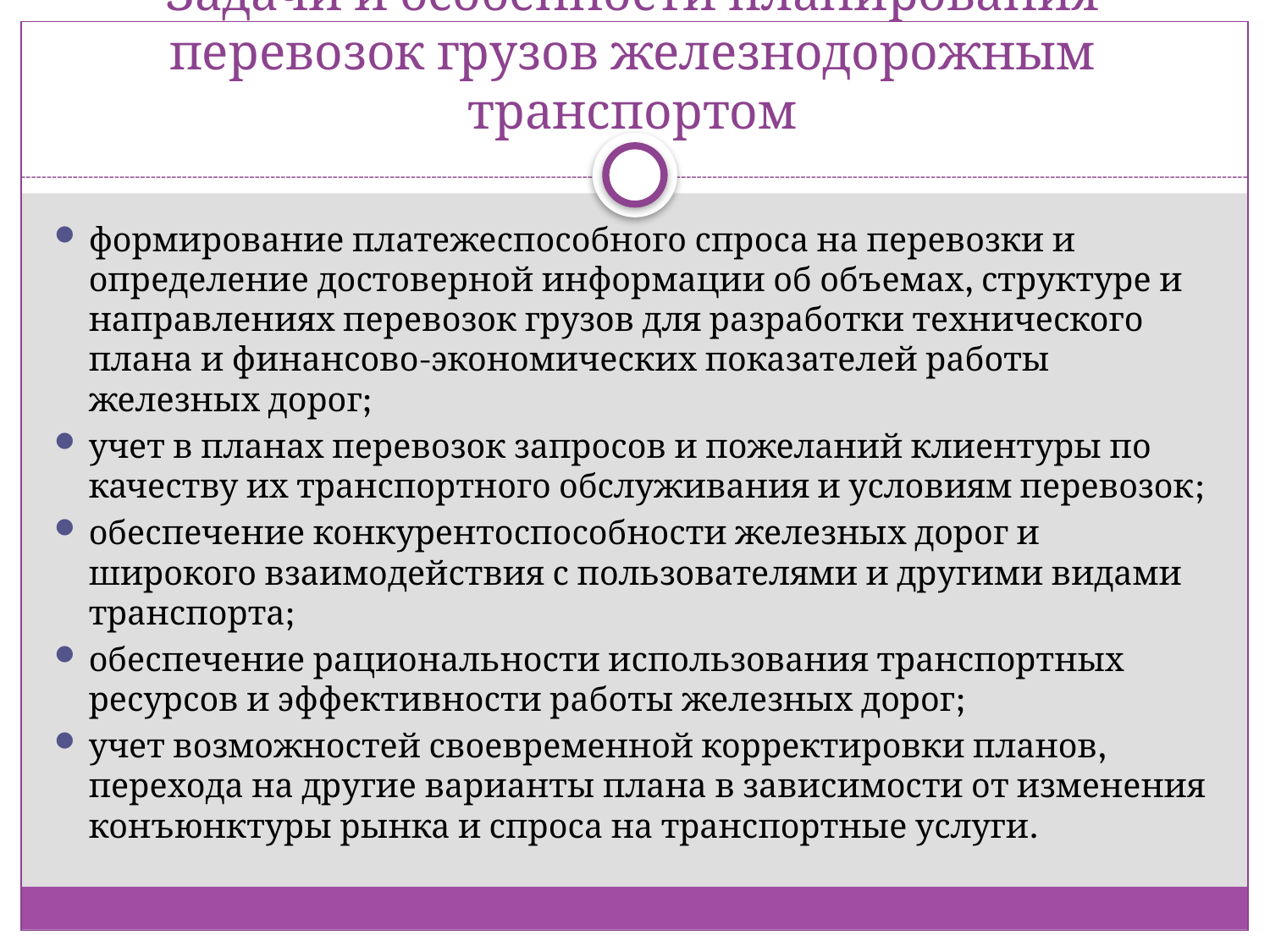

# Задачи и особенности планирования перевозок грузов железнодорожным транспортом
формирование платежеспособного спроса на перевозки и определение достоверной информации об объемах, структуре и направлениях перевозок грузов для разработки технического плана и финансово-экономических показателей работы железных дорог;
учет в планах перевозок запросов и пожеланий клиентуры по качеству их транспортного обслуживания и условиям перевозок;
обеспечение конкурентоспособности железных дорог и широкого взаимодействия с пользователями и другими видами транспорта;
обеспечение рациональности использования транспортных ресурсов и эффективности работы железных дорог;
учет возможностей своевременной корректировки планов, перехода на другие варианты плана в зависимости от изменения конъюнктуры рынка и спроса на транспортные услуги.